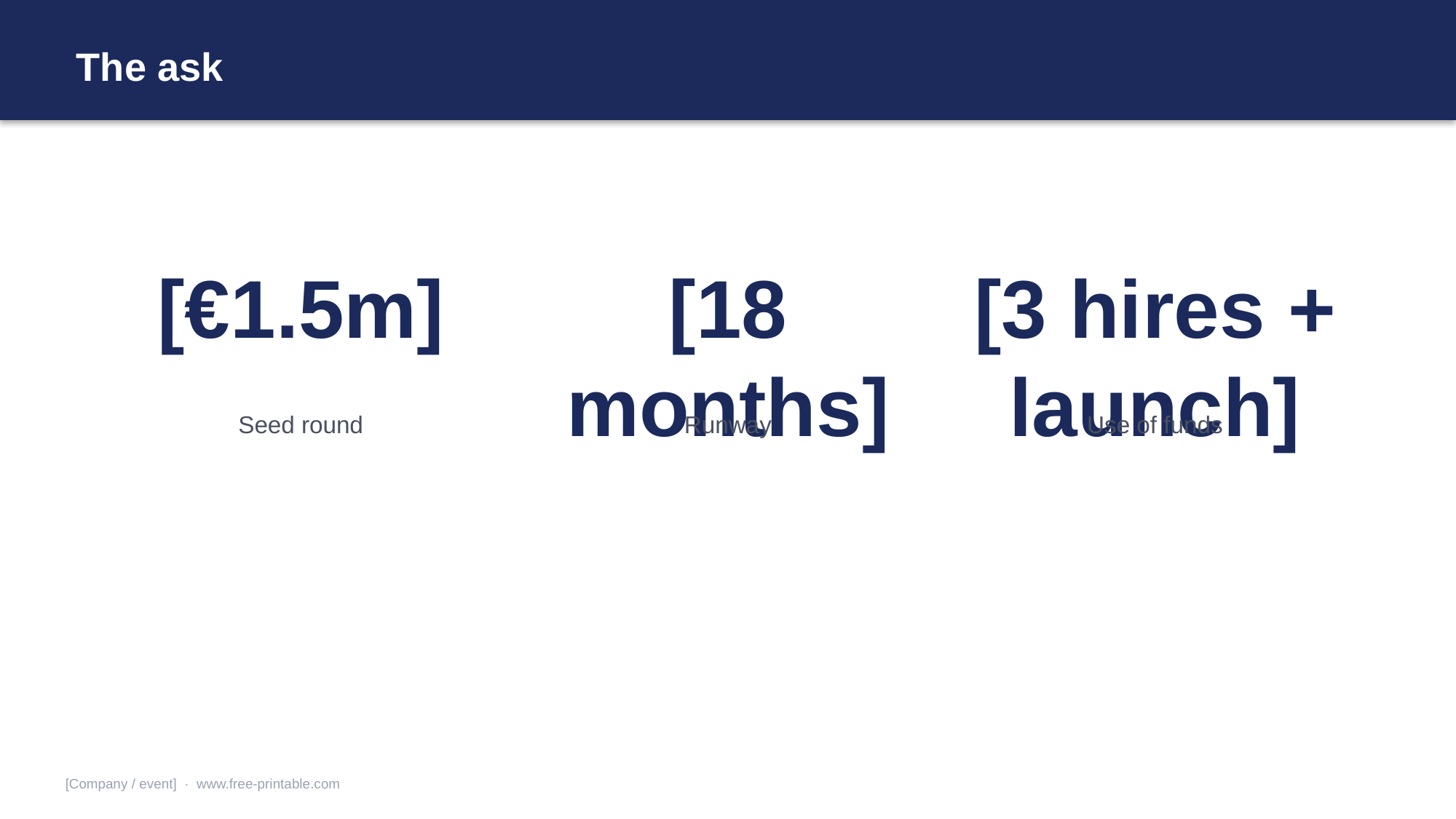

The ask
[€1.5m]
[18 months]
[3 hires + launch]
Seed round
Runway
Use of funds
[Company / event]  ·  www.free-printable.com